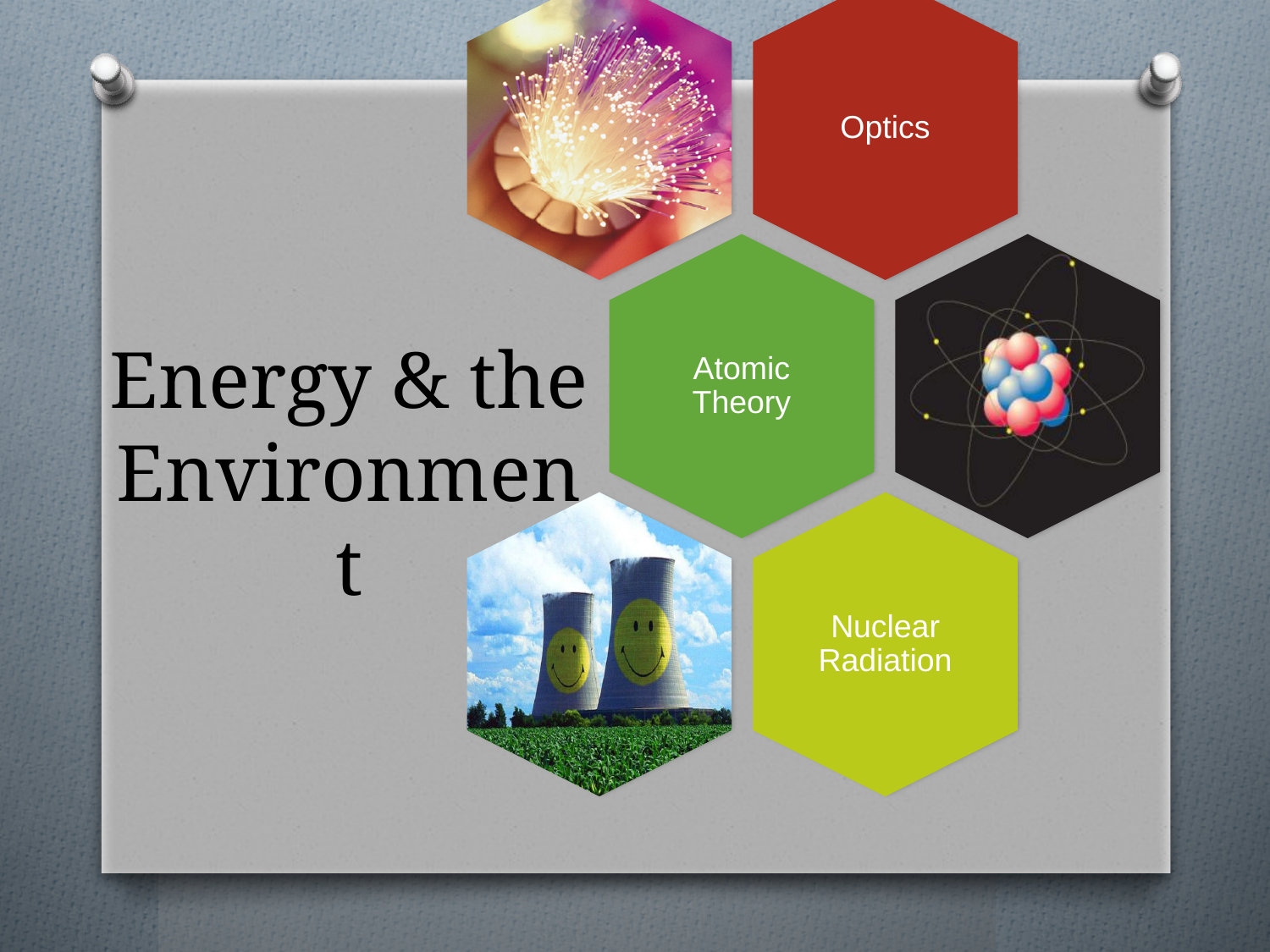

Optics

Atomic Theory

Nuclear Radiation

# Energy & the Environment